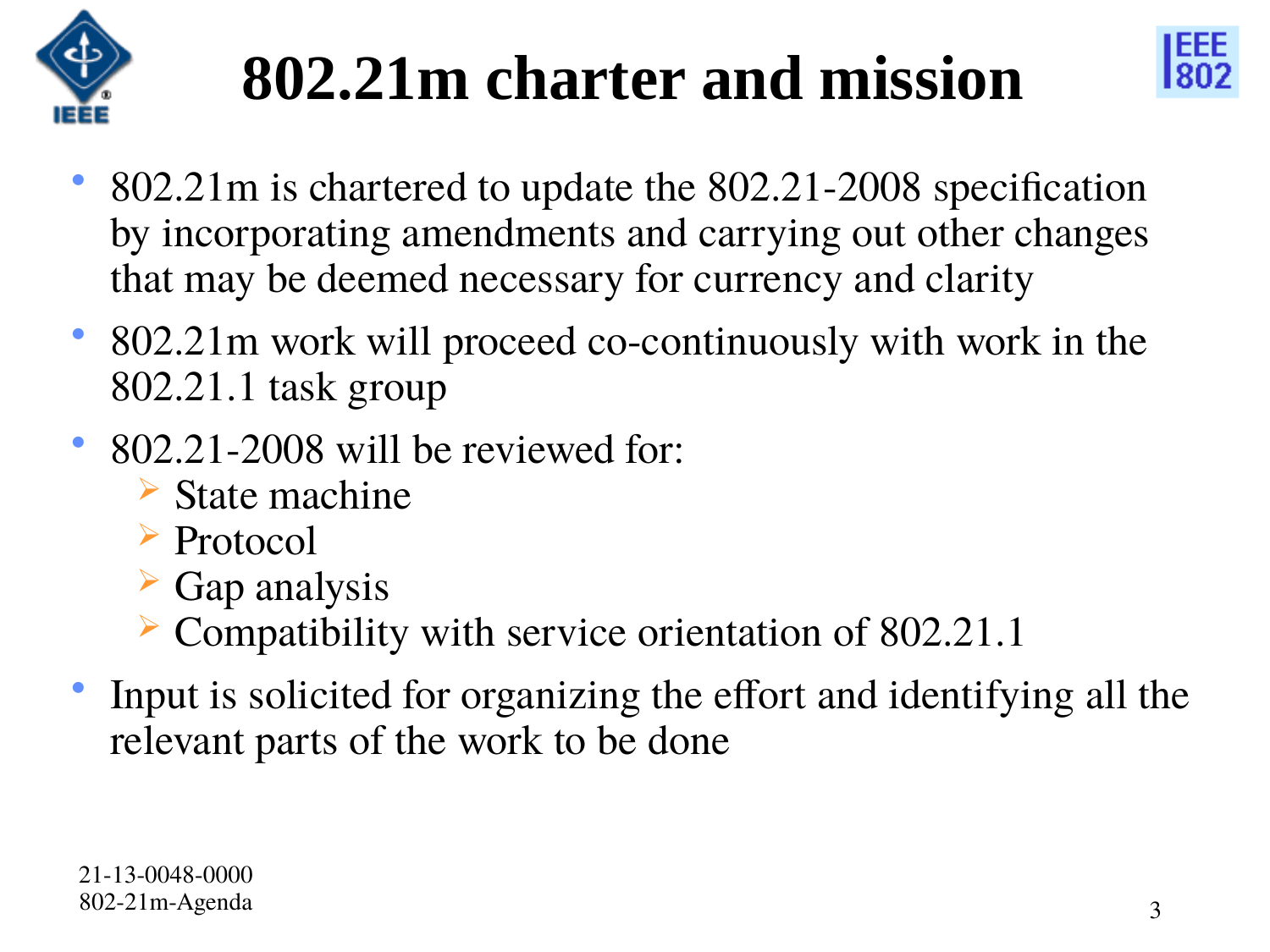

# 802.21m charter and mission
802.21m is chartered to update the 802.21-2008 specification by incorporating amendments and carrying out other changes that may be deemed necessary for currency and clarity
802.21m work will proceed co-continuously with work in the 802.21.1 task group
802.21-2008 will be reviewed for:
 State machine
 Protocol
 Gap analysis
 Compatibility with service orientation of 802.21.1
Input is solicited for organizing the effort and identifying all the relevant parts of the work to be done
21-13-0048-0000 802-21m-Agenda
3